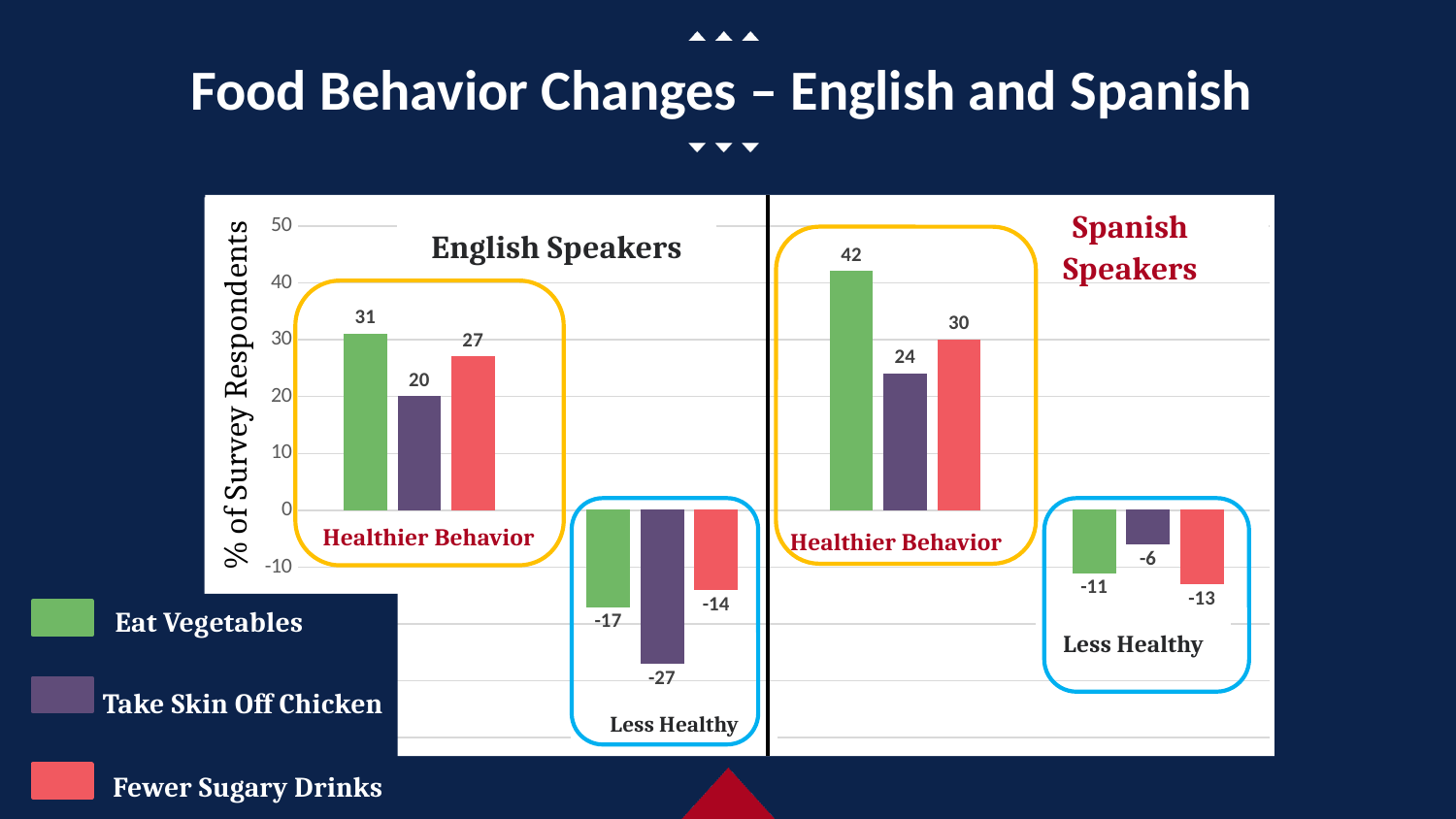

# Food Behavior Changes – English and Spanish

### Chart

| Category | Eat Vegetables | Take Skin Off Chicken | Drink Sugary Drinks |
|---|---|---|---|
| Healthier Behavior | 31.0 | 20.0 | 27.0 |
| Less Healthy | -17.0 | -27.0 | -14.0 |
| Healthier Behavior | 42.0 | 24.0 | 30.0 |
| Less Healthy | -11.0 | -6.0 | -13.0 |
Spanish Speakers
English Speakers

% of Survey Respondents

Healthier Behavior
Healthier Behavior
Eat Vegetables

Take Skin Off Chicken

Fewer Sugary Drinks

Less Healthy
Less Healthy